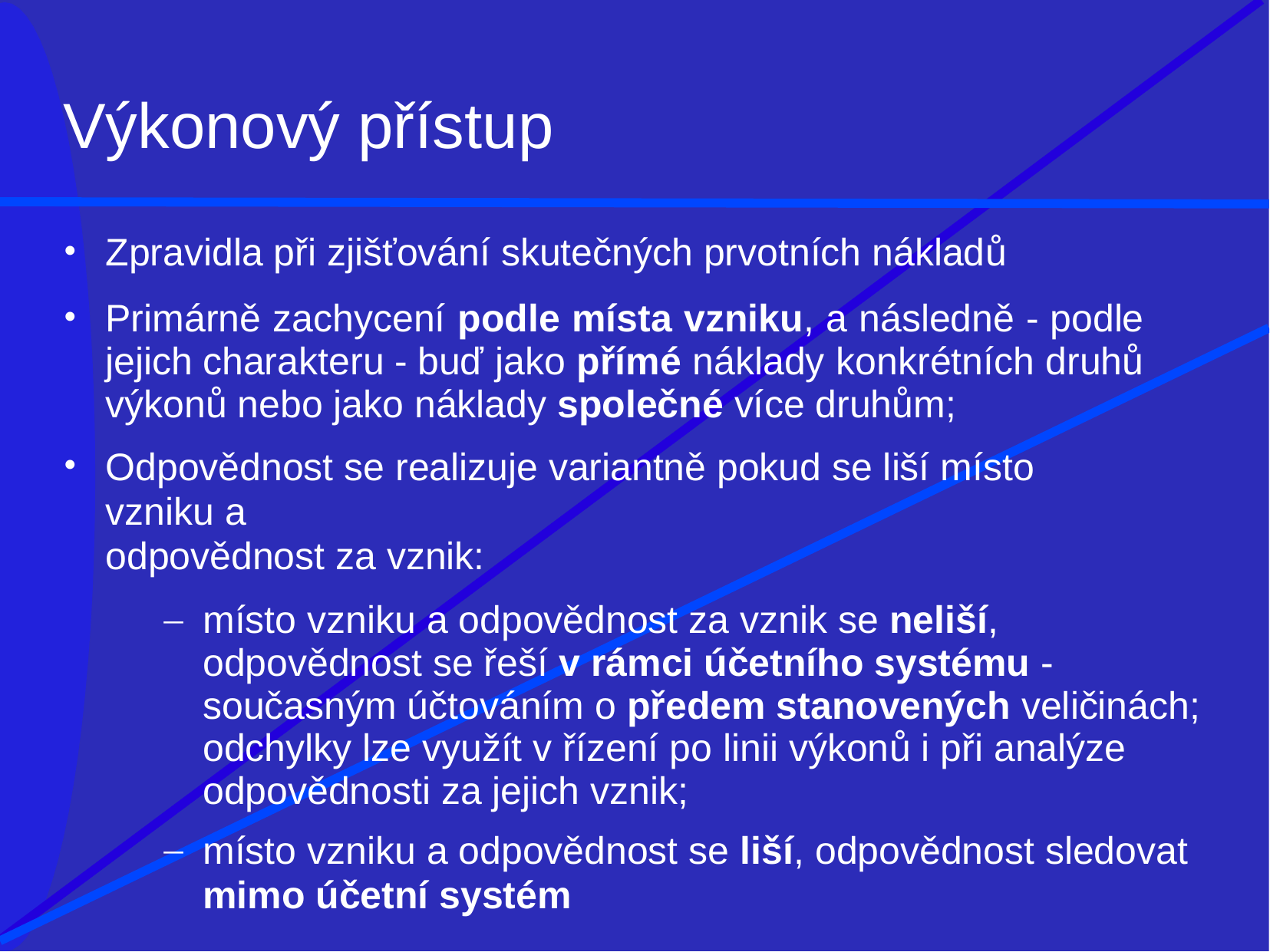

# Výkonový přístup
Zpravidla při zjišťování skutečných prvotních nákladů
Primárně zachycení podle místa vzniku, a následně - podle jejich charakteru - buď jako přímé náklady konkrétních druhů výkonů nebo jako náklady společné více druhům;
Odpovědnost se realizuje variantně pokud se liší místo vzniku a
odpovědnost za vznik:
místo vzniku a odpovědnost za vznik se neliší, odpovědnost se řeší v rámci účetního systému - současným účtováním o předem stanovených veličinách; odchylky lze využít v řízení po linii výkonů i při analýze odpovědnosti za jejich vznik;
místo vzniku a odpovědnost se liší, odpovědnost sledovat
mimo účetní systém